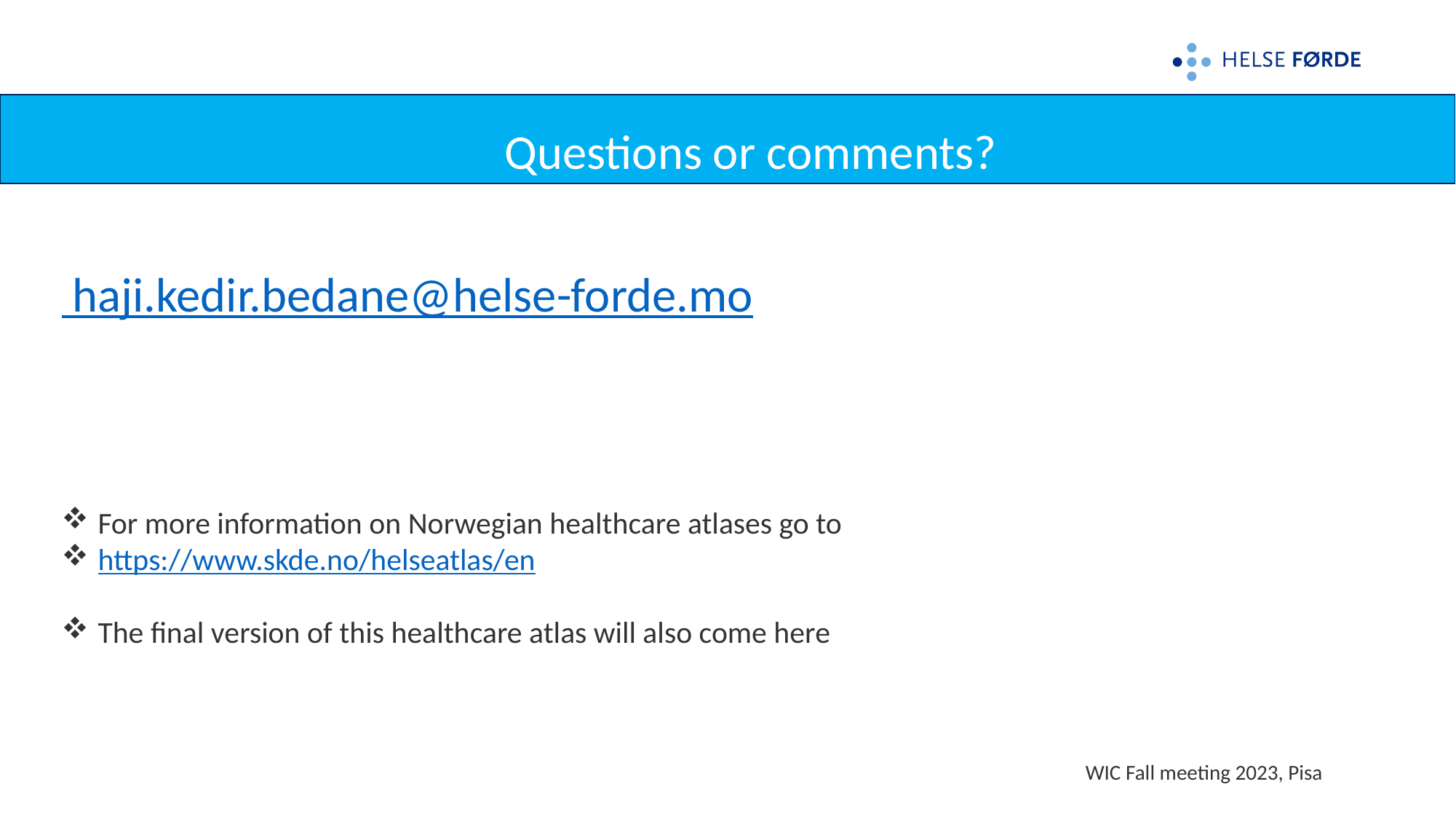

14.09.2023

Questions or comments?

 haji.kedir.bedane@helse-forde.mo

For more information on Norwegian healthcare atlases go to
https://www.skde.no/helseatlas/en

The final version of this healthcare atlas will also come here

WIC Fall meeting 2023, Pisa